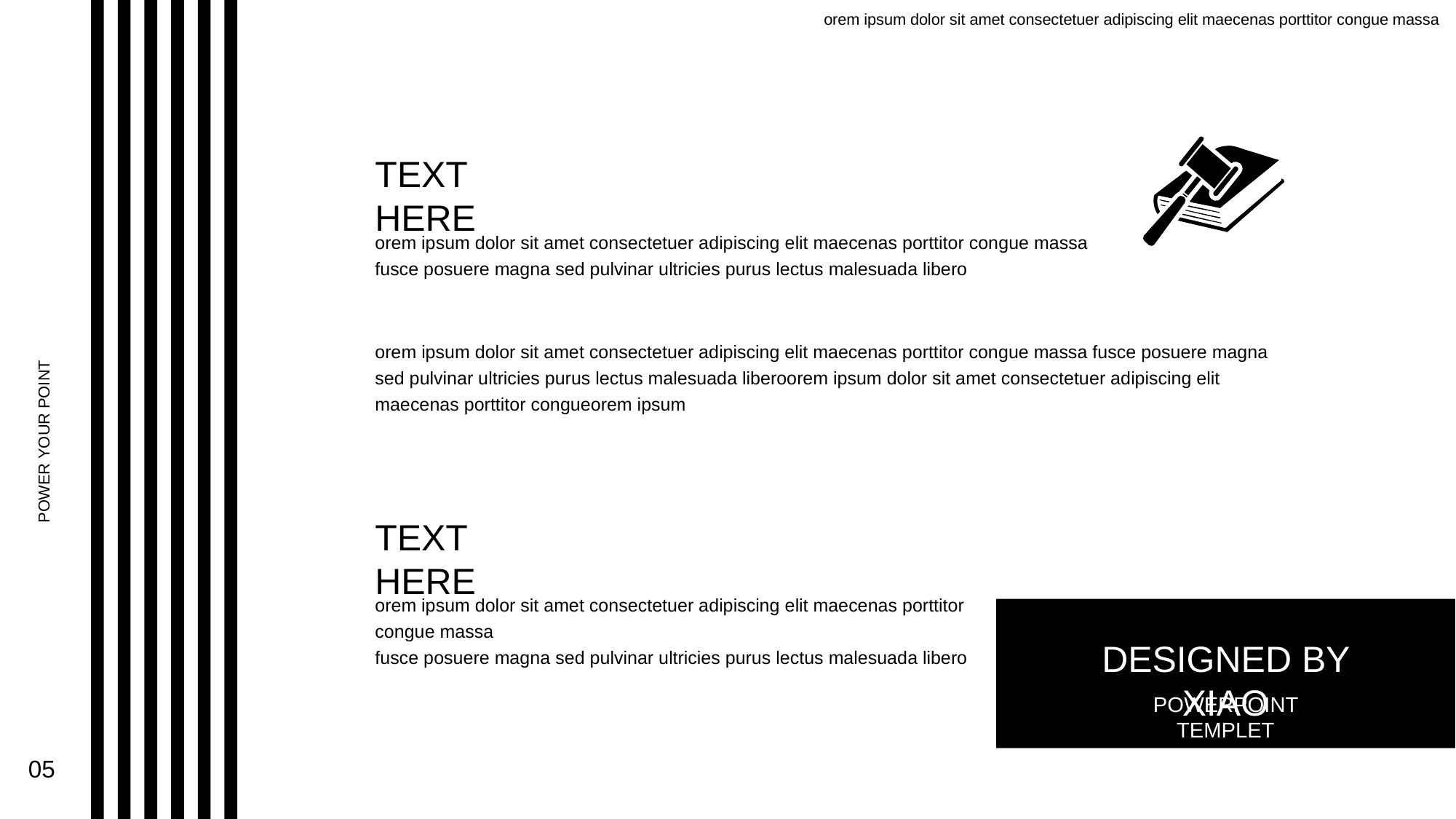

orem ipsum dolor sit amet consectetuer adipiscing elit maecenas porttitor congue massa

TEXT HERE
orem ipsum dolor sit amet consectetuer adipiscing elit maecenas porttitor congue massa
fusce posuere magna sed pulvinar ultricies purus lectus malesuada libero
POWER YOUR POINT
orem ipsum dolor sit amet consectetuer adipiscing elit maecenas porttitor congue massa fusce posuere magna sed pulvinar ultricies purus lectus malesuada liberoorem ipsum dolor sit amet consectetuer adipiscing elit maecenas porttitor congueorem ipsum
TEXT HERE
orem ipsum dolor sit amet consectetuer adipiscing elit maecenas porttitor congue massa
fusce posuere magna sed pulvinar ultricies purus lectus malesuada libero

DESIGNED BY XIAO
POWERPOINT TEMPLET
05